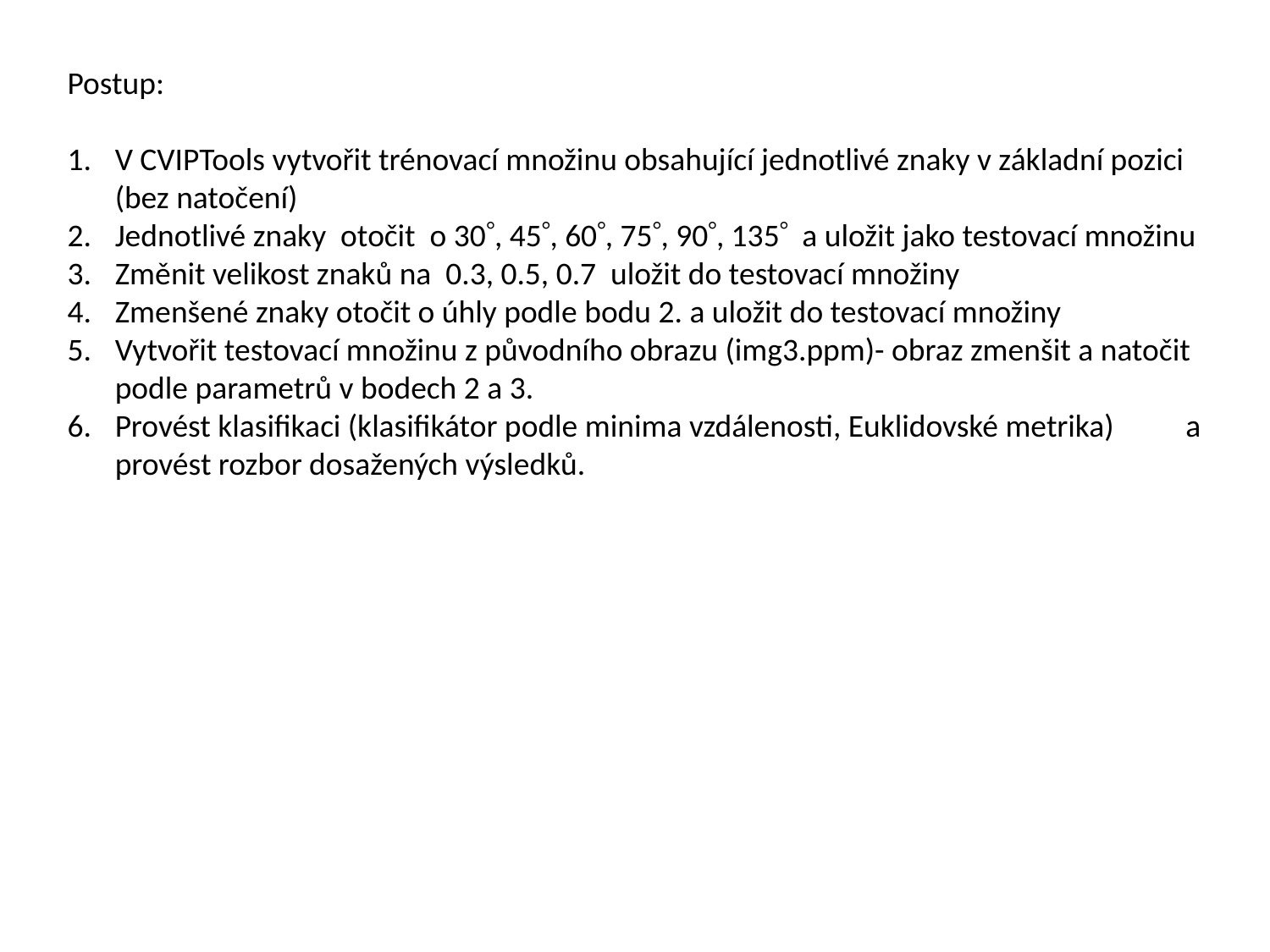

Postup:

V CVIPTools vytvořit trénovací množinu obsahující jednotlivé znaky v základní pozici (bez natočení)
Jednotlivé znaky  otočit  o 30°, 45°, 60°, 75°, 90°, 135°  a uložit jako testovací množinu
Změnit velikost znaků na  0.3, 0.5, 0.7  uložit do testovací množiny
Zmenšené znaky otočit o úhly podle bodu 2. a uložit do testovací množiny
Vytvořit testovací množinu z původního obrazu (img3.ppm)- obraz zmenšit a natočit podle parametrů v bodech 2 a 3.
Provést klasifikaci (klasifikátor podle minima vzdálenosti, Euklidovské metrika)          a provést rozbor dosažených výsledků.